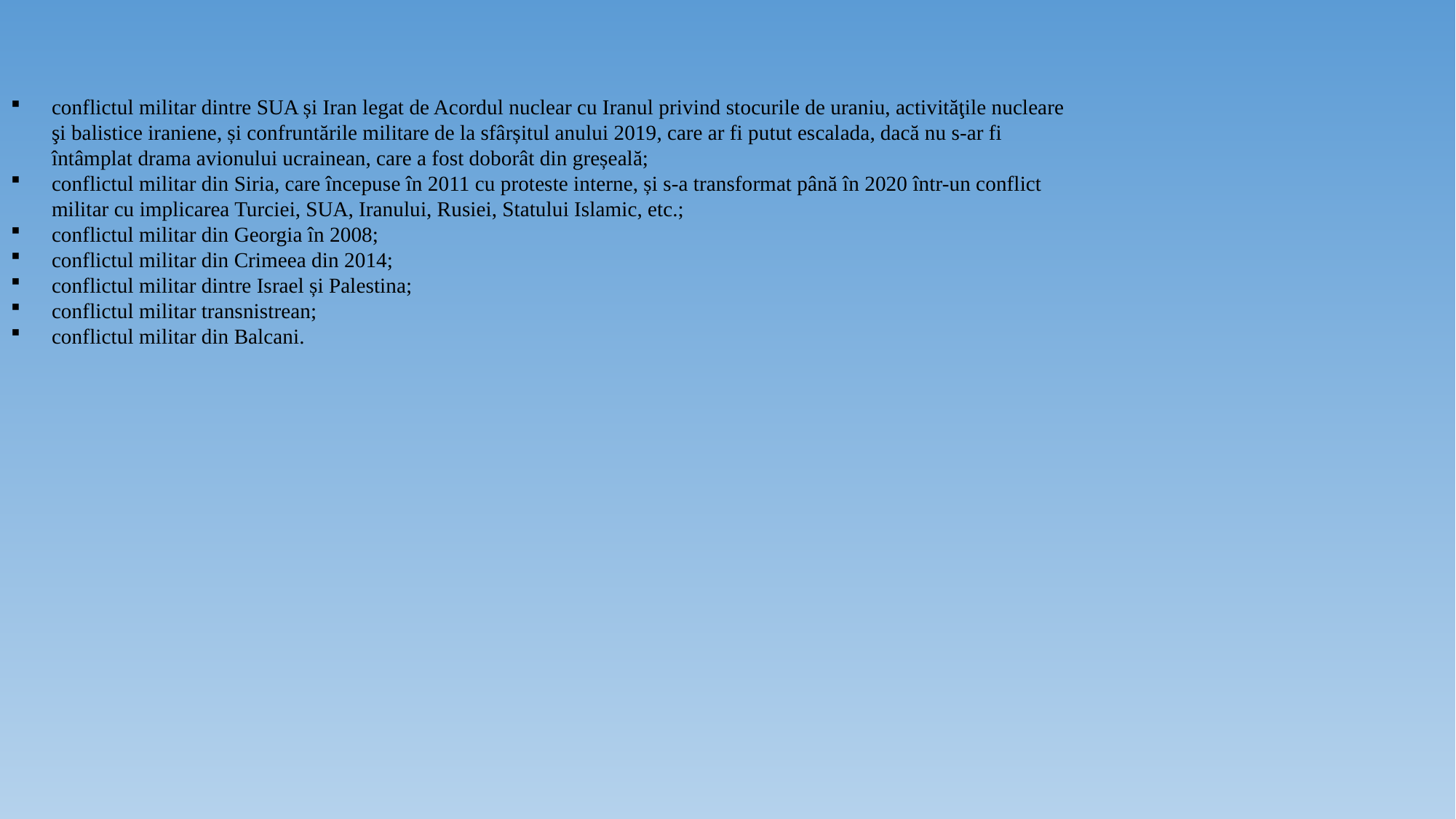

conflictul militar dintre SUA și Iran legat de Acordul nuclear cu Iranul privind stocurile de uraniu, activităţile nucleare şi balistice iraniene, și confruntările militare de la sfârșitul anului 2019, care ar fi putut escalada, dacă nu s-ar fi întâmplat drama avionului ucrainean, care a fost doborât din greșeală;
conflictul militar din Siria, care începuse în 2011 cu proteste interne, și s-a transformat până în 2020 într-un conflict militar cu implicarea Turciei, SUA, Iranului, Rusiei, Statului Islamic, etc.;
conflictul militar din Georgia în 2008;
conflictul militar din Crimeea din 2014;
conflictul militar dintre Israel și Palestina;
conflictul militar transnistrean;
conflictul militar din Balcani.